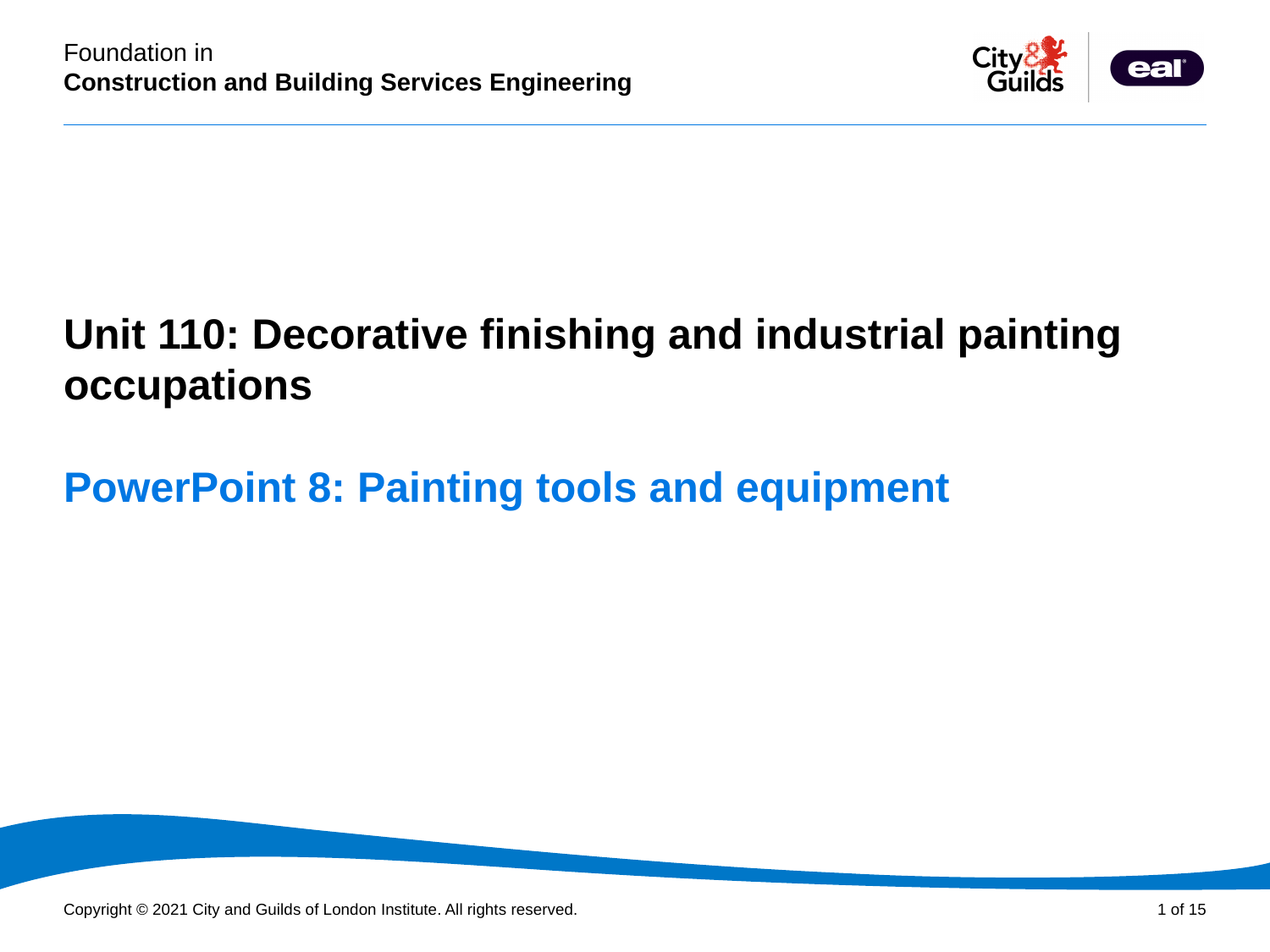

PowerPoint presentation
Unit 110: Decorative finishing and industrial painting occupations

# PowerPoint 8: Painting tools and equipment